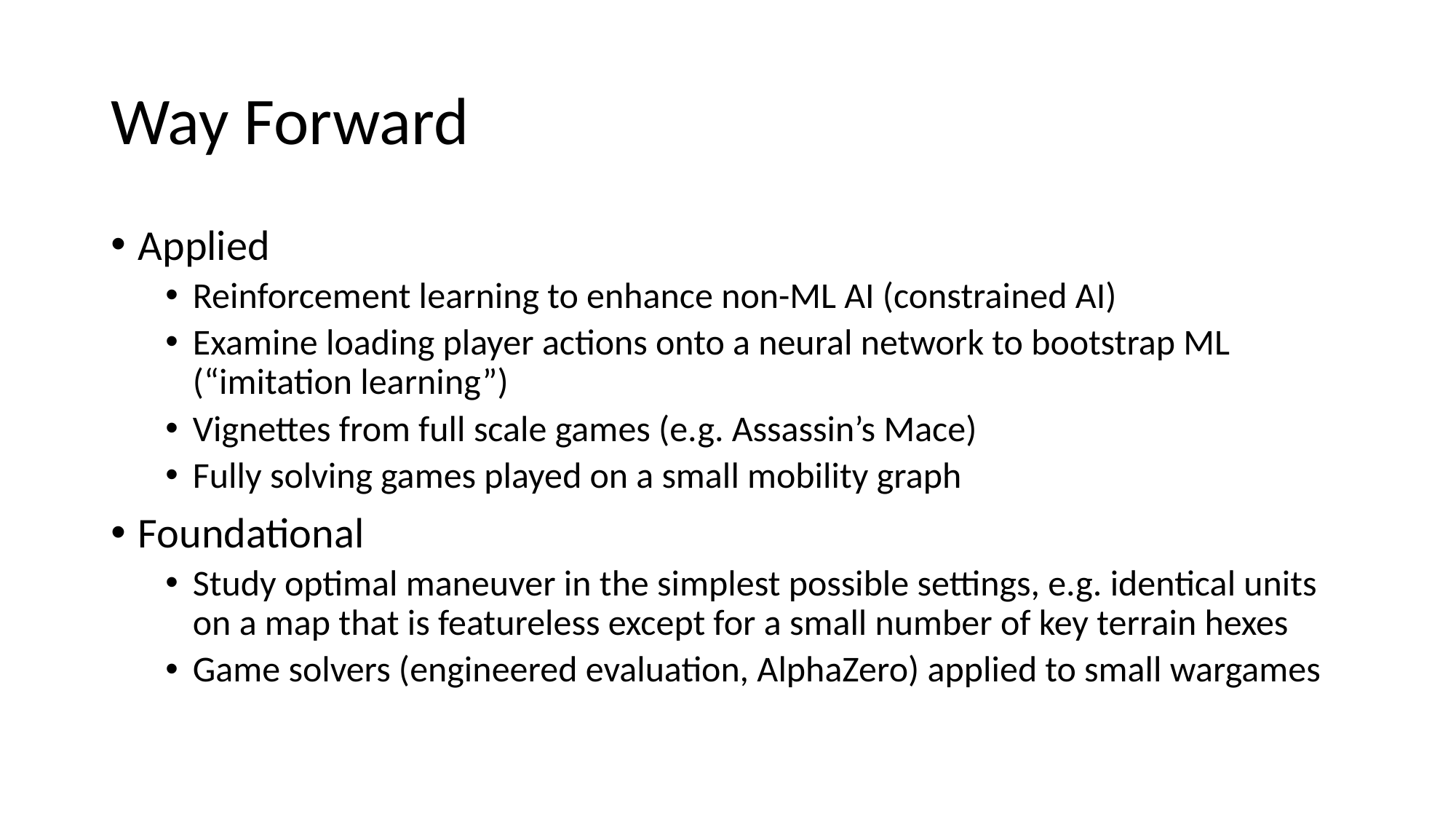

# Way Forward
Applied
Reinforcement learning to enhance non-ML AI (constrained AI)
Examine loading player actions onto a neural network to bootstrap ML (“imitation learning”)
Vignettes from full scale games (e.g. Assassin’s Mace)
Fully solving games played on a small mobility graph
Foundational
Study optimal maneuver in the simplest possible settings, e.g. identical units on a map that is featureless except for a small number of key terrain hexes
Game solvers (engineered evaluation, AlphaZero) applied to small wargames